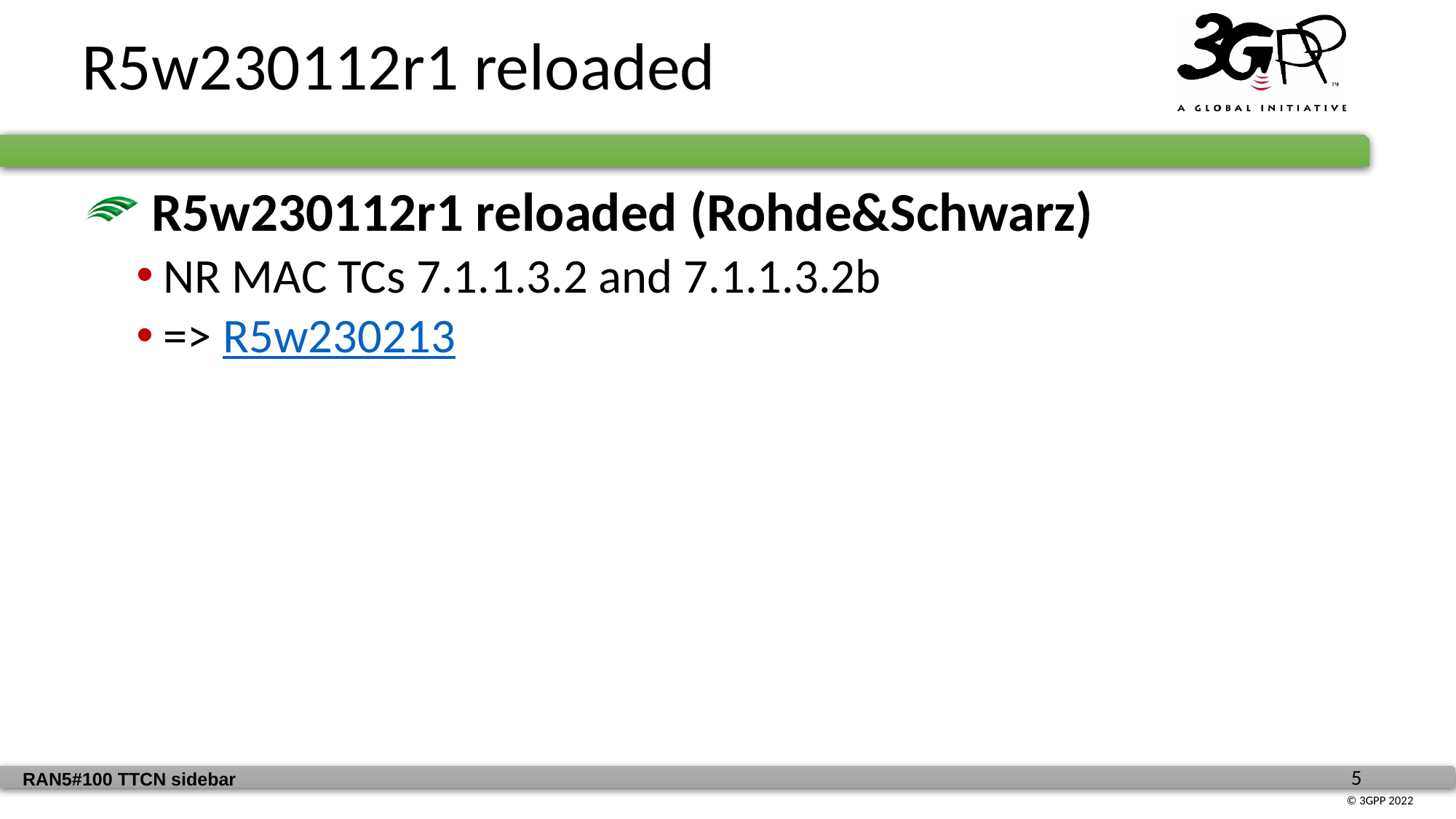

R5w230112r1 reloaded
 R5w230112r1 reloaded (Rohde&Schwarz)
NR MAC TCs 7.1.1.3.2 and 7.1.1.3.2b
=> R5w230213